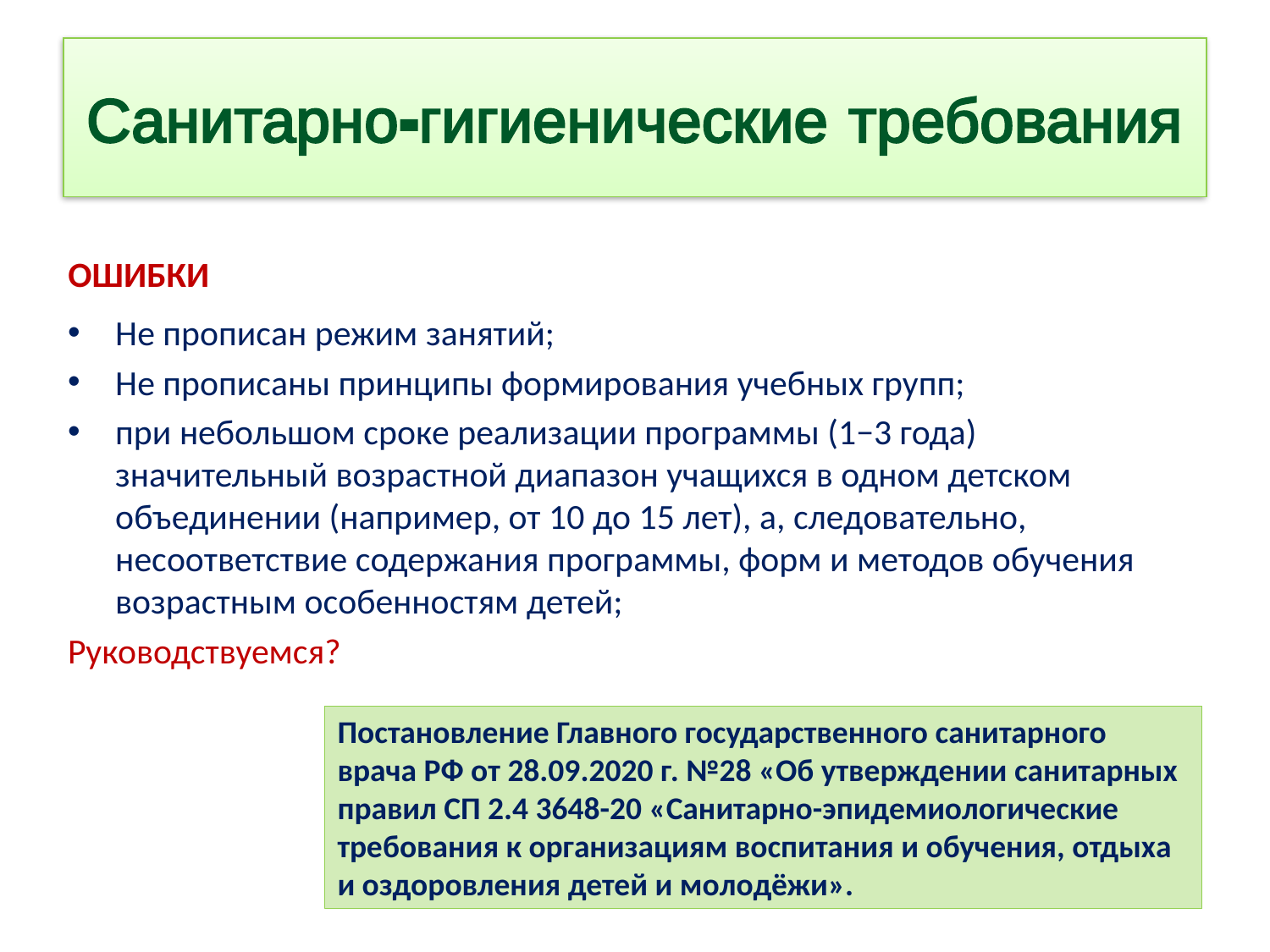

# Санитарно-гигиенические требования
ОШИБКИ
Не прописан режим занятий;
Не прописаны принципы формирования учебных групп;
при небольшом сроке реализации программы (1−3 года) значительный возрастной диапазон учащихся в одном детском объединении (например, от 10 до 15 лет), а, следовательно, несоответствие содержания программы, форм и методов обучения возрастным особенностям детей;
Руководствуемся?

Постановление Главного государственного санитарного врача РФ от 28.09.2020 г. №28 «Об утверждении санитарных правил СП 2.4 3648-20 «Санитарно-эпидемиологические требования к организациям воспитания и обучения, отдыха и оздоровления детей и молодёжи».